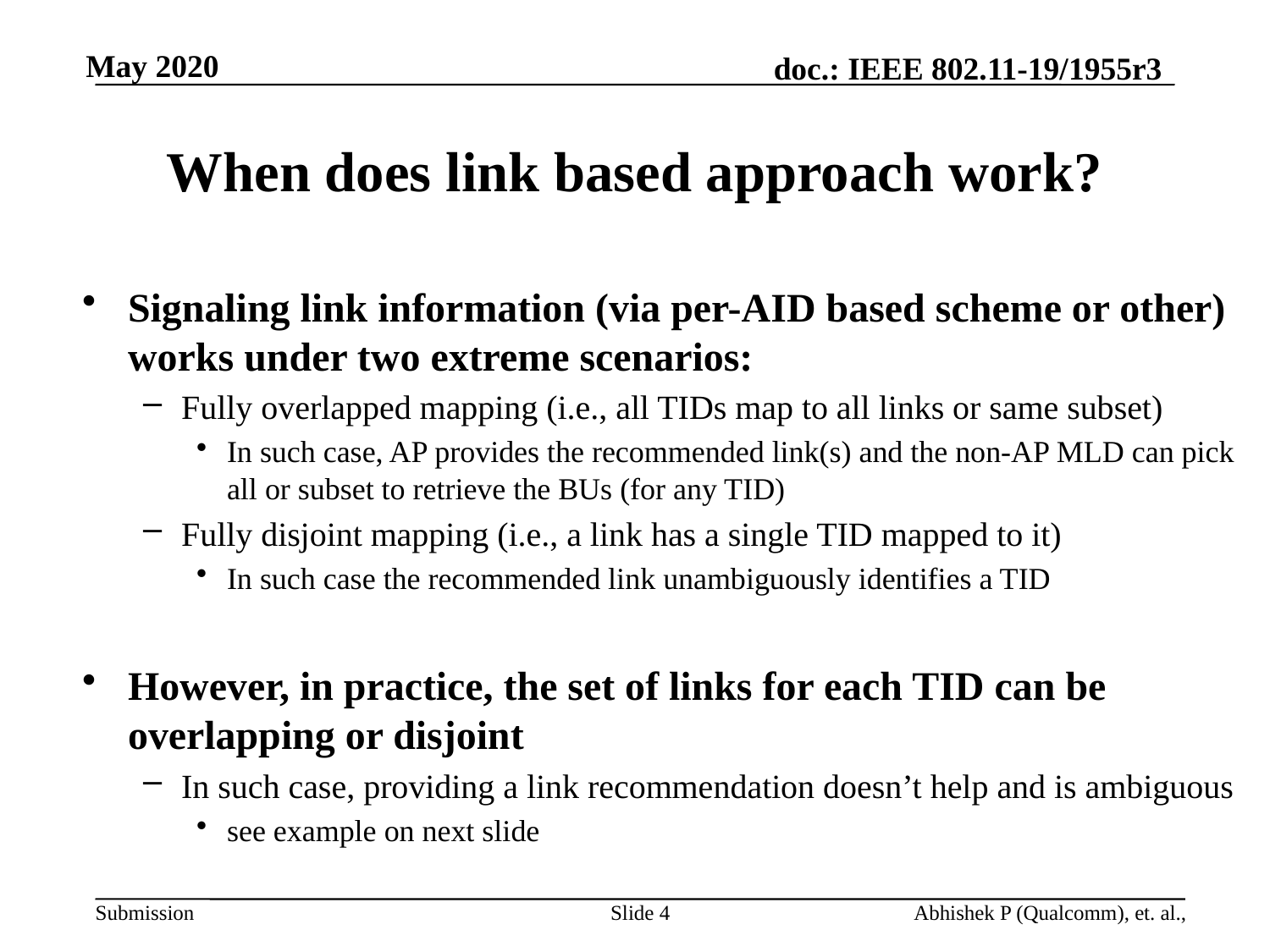

# When does link based approach work?
Signaling link information (via per-AID based scheme or other) works under two extreme scenarios:
Fully overlapped mapping (i.e., all TIDs map to all links or same subset)
In such case, AP provides the recommended link(s) and the non-AP MLD can pick all or subset to retrieve the BUs (for any TID)
Fully disjoint mapping (i.e., a link has a single TID mapped to it)
In such case the recommended link unambiguously identifies a TID

However, in practice, the set of links for each TID can be overlapping or disjoint
In such case, providing a link recommendation doesn’t help and is ambiguous
see example on next slide
Slide 4
Abhishek P (Qualcomm), et. al.,